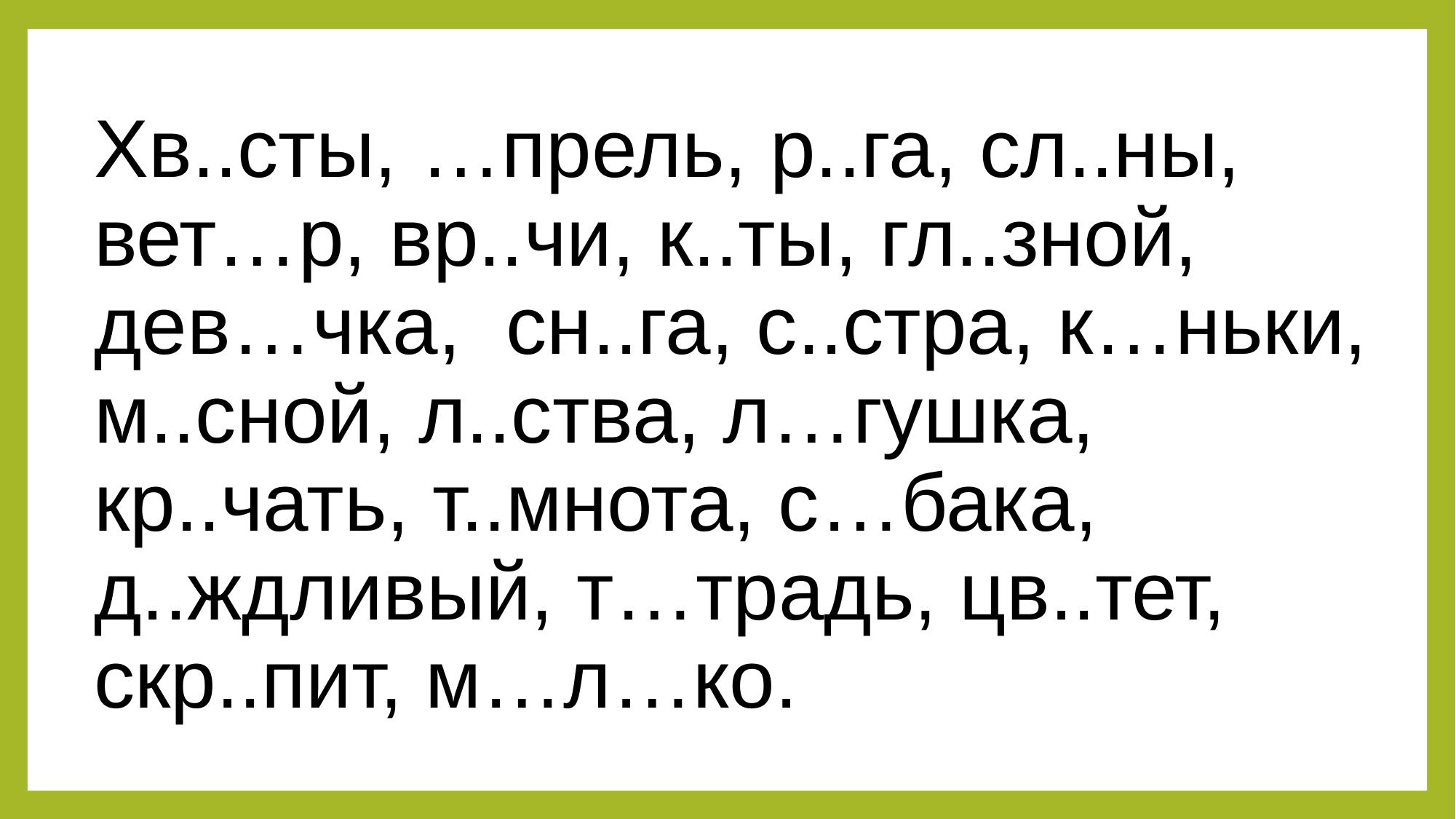

Хв..сты, …прель, р..га, сл..ны, вет…р, вр..чи, к..ты, гл..зной, дев…чка,  сн..га, с..стра, к…ньки, м..сной, л..ства, л…гушка, кр..чать, т..мнота, с…бака,  д..ждливый, т…традь, цв..тет, скр..пит, м…л…ко.